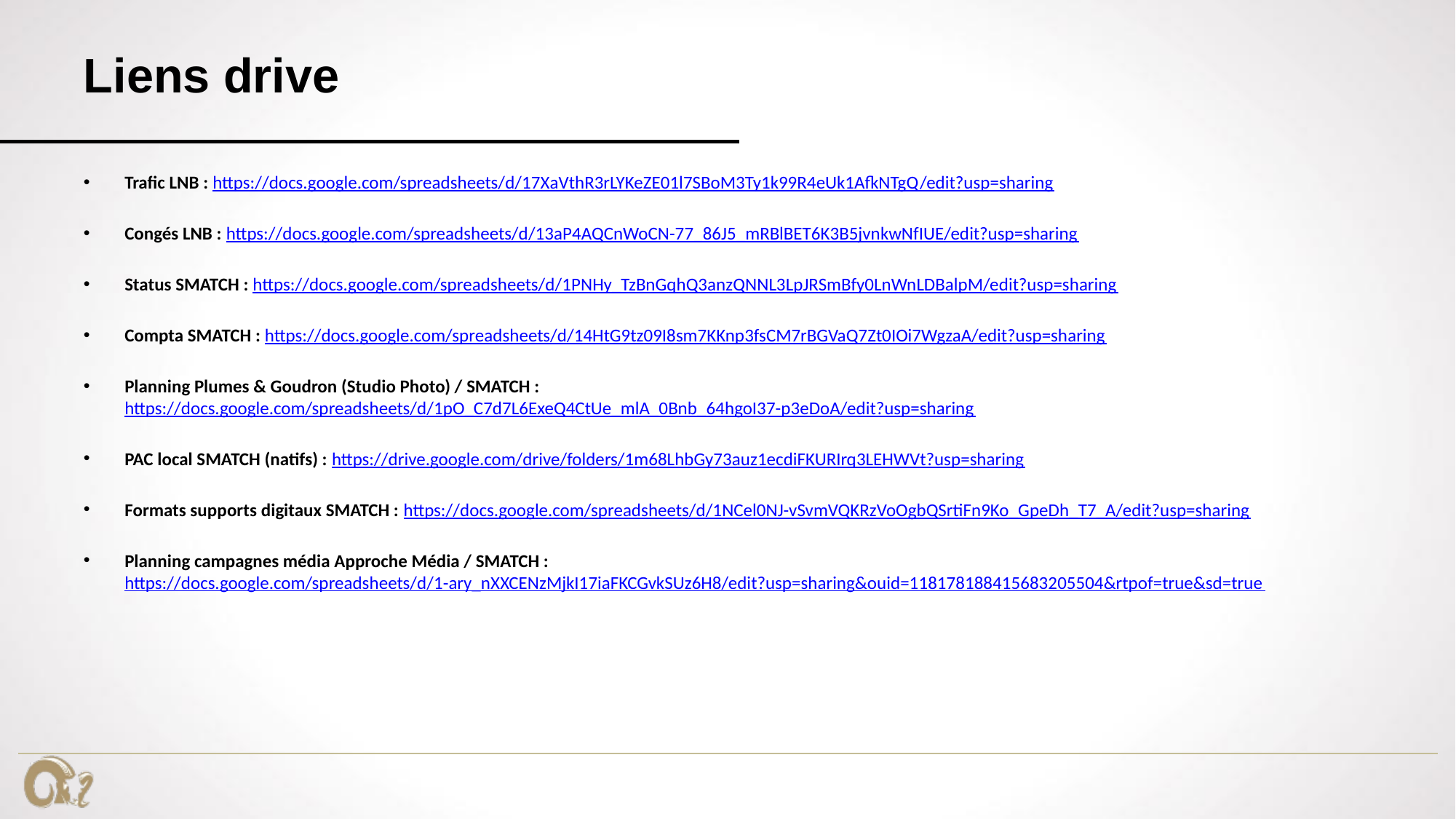

# Liens drive
Trafic LNB : https://docs.google.com/spreadsheets/d/17XaVthR3rLYKeZE01l7SBoM3Ty1k99R4eUk1AfkNTgQ/edit?usp=sharing

Congés LNB : https://docs.google.com/spreadsheets/d/13aP4AQCnWoCN-77_86J5_mRBlBET6K3B5jvnkwNfIUE/edit?usp=sharing

Status SMATCH : https://docs.google.com/spreadsheets/d/1PNHy_TzBnGqhQ3anzQNNL3LpJRSmBfy0LnWnLDBalpM/edit?usp=sharing

Compta SMATCH : https://docs.google.com/spreadsheets/d/14HtG9tz09I8sm7KKnp3fsCM7rBGVaQ7Zt0IOi7WgzaA/edit?usp=sharing

Planning Plumes & Goudron (Studio Photo) / SMATCH : https://docs.google.com/spreadsheets/d/1pO_C7d7L6ExeQ4CtUe_mlA_0Bnb_64hgoI37-p3eDoA/edit?usp=sharing

PAC local SMATCH (natifs) : https://drive.google.com/drive/folders/1m68LhbGy73auz1ecdiFKURIrq3LEHWVt?usp=sharing

Formats supports digitaux SMATCH : https://docs.google.com/spreadsheets/d/1NCel0NJ-vSvmVQKRzVoOgbQSrtiFn9Ko_GpeDh_T7_A/edit?usp=sharing

Planning campagnes média Approche Média / SMATCH : https://docs.google.com/spreadsheets/d/1-ary_nXXCENzMjkI17iaFKCGvkSUz6H8/edit?usp=sharing&ouid=118178188415683205504&rtpof=true&sd=true